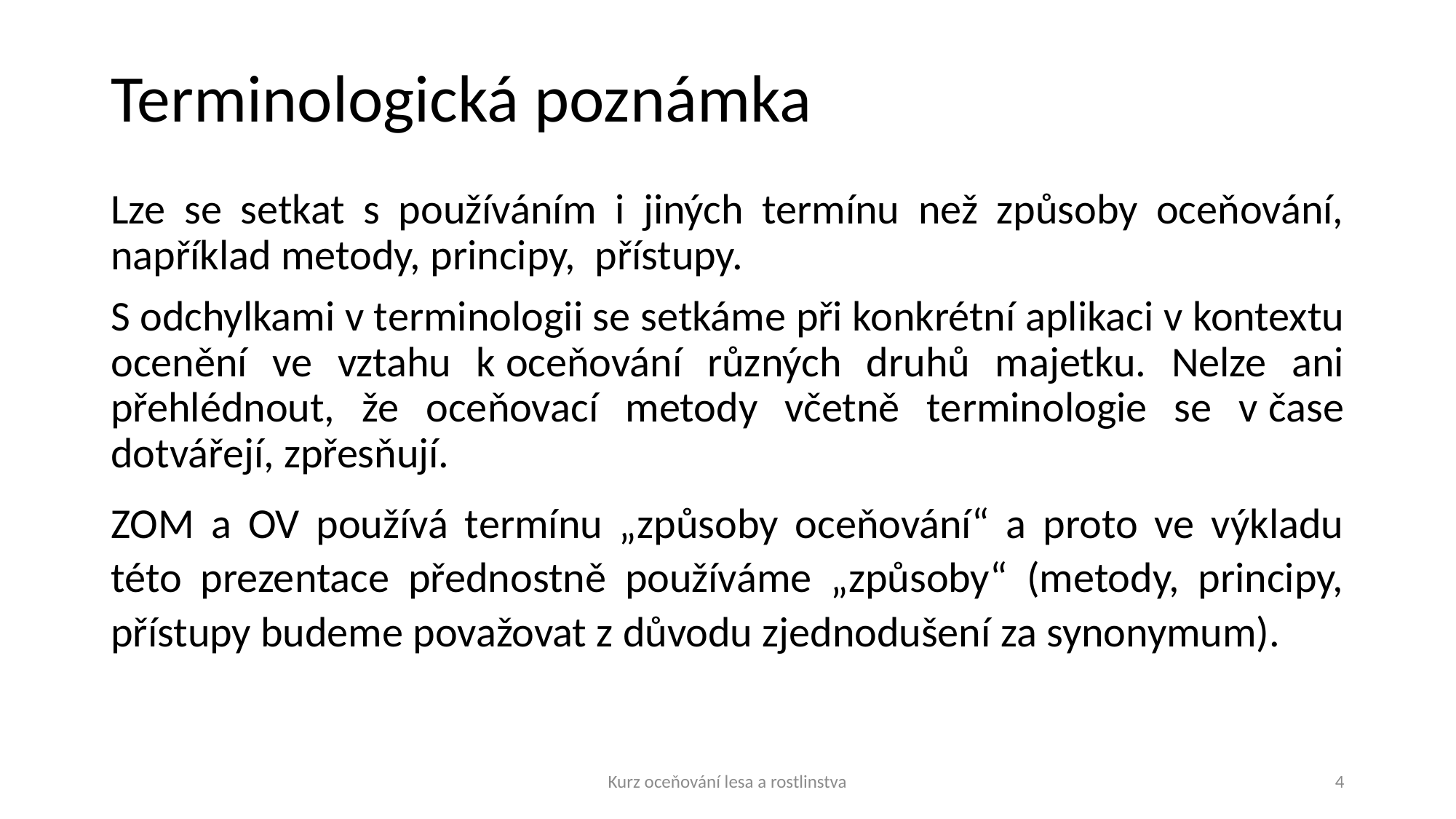

# Terminologická poznámka
Lze se setkat s používáním i jiných termínu než způsoby oceňování, například metody, principy,  přístupy.
S odchylkami v terminologii se setkáme při konkrétní aplikaci v kontextu ocenění ve vztahu k oceňování různých druhů majetku. Nelze ani přehlédnout, že oceňovací metody včetně terminologie se v čase dotvářejí, zpřesňují.
ZOM a OV používá termínu „způsoby oceňování“ a proto ve výkladu této prezentace přednostně používáme „způsoby“ (metody, principy, přístupy budeme považovat z důvodu zjednodušení za synonymum).

Kurz oceňování lesa a rostlinstva
4